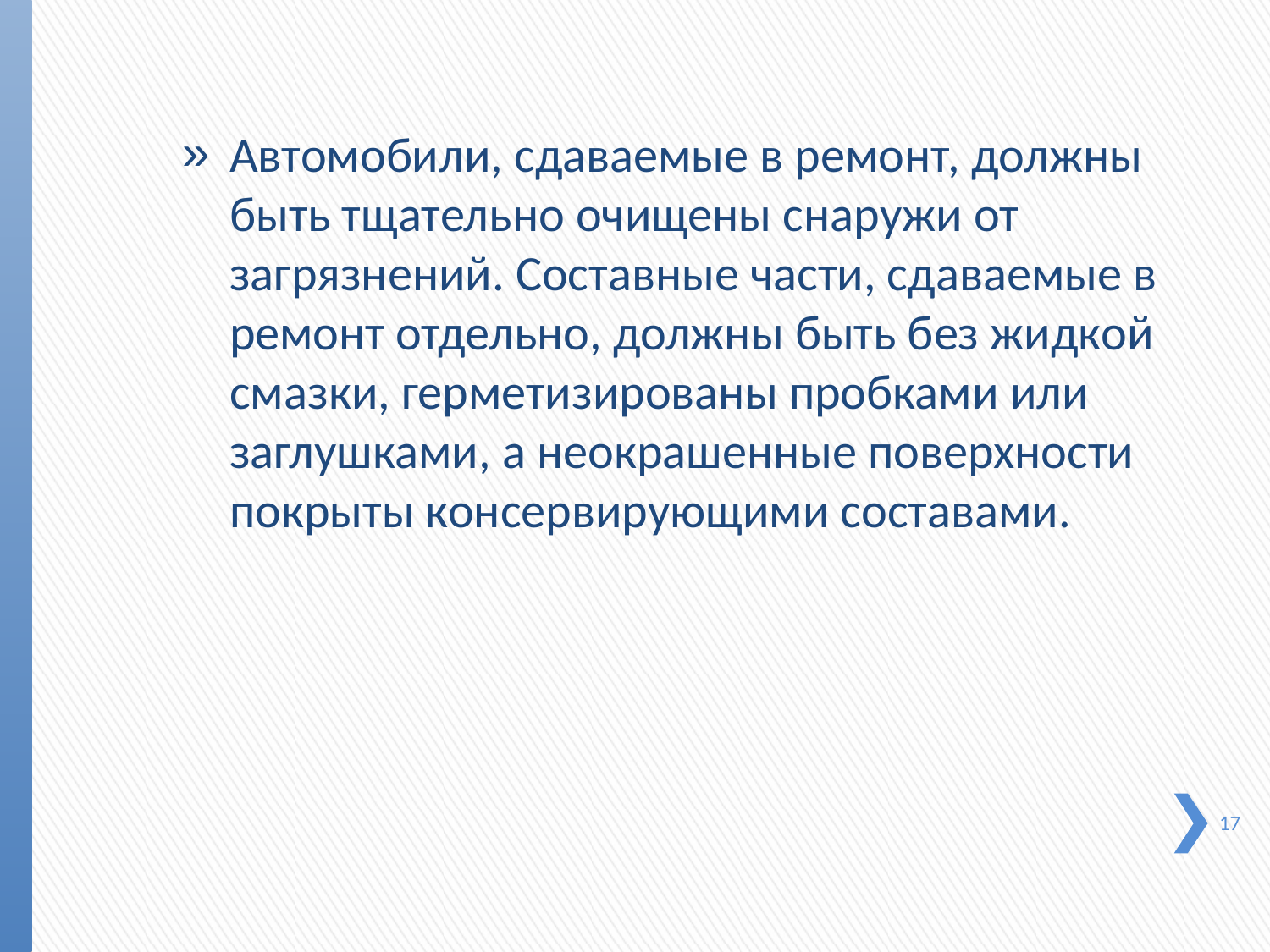

Автомобили, сдаваемые в ремонт, должны быть тщательно очищены снаружи от загрязнений. Составные части, сдава­емые в ремонт отдельно, должны быть без жидкой смазки, герметизированы пробками или заглушками, а неокрашенные поверхности покрыты консервирующими составами.
17